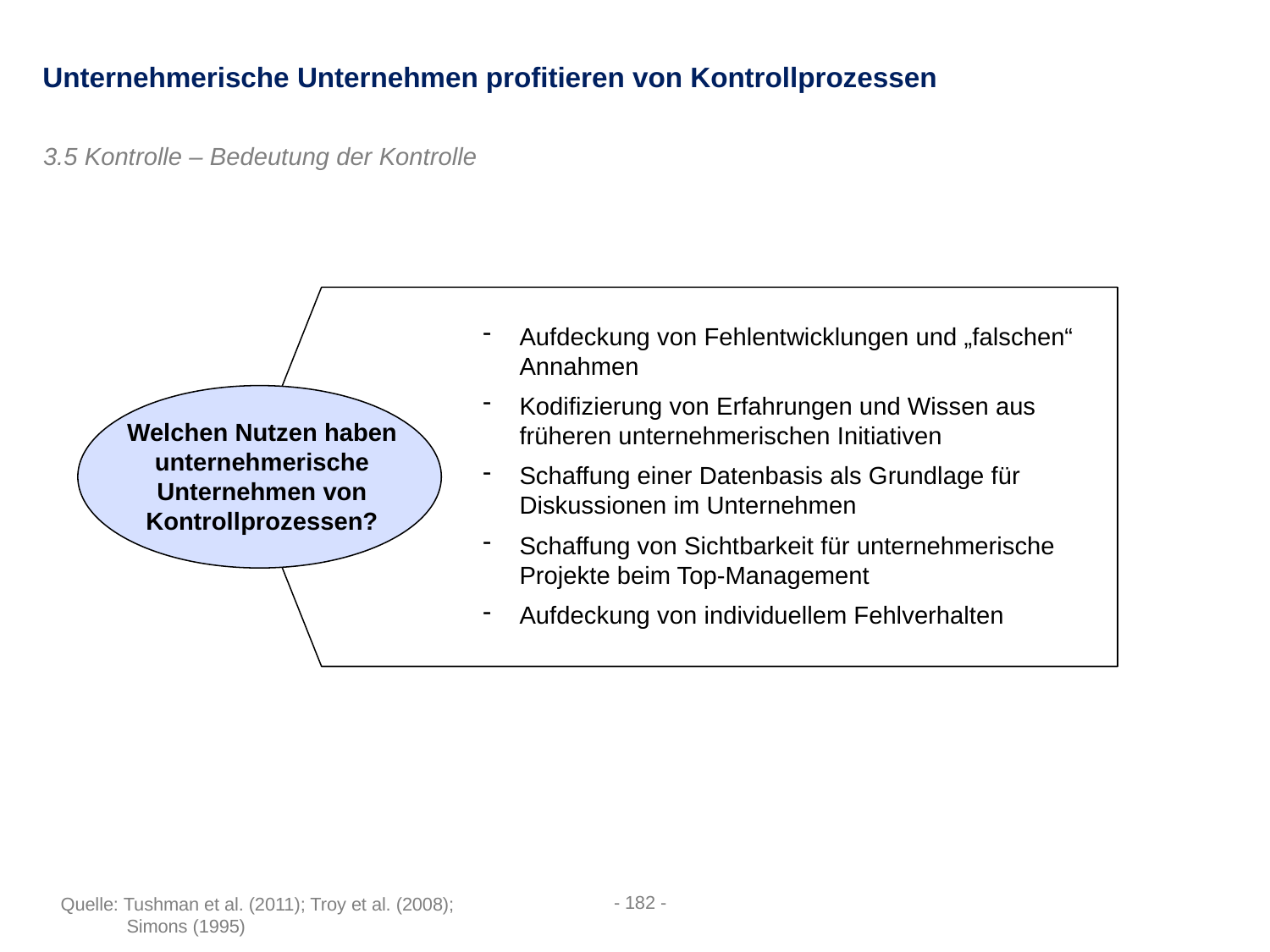

Unternehmerische Unternehmen profitieren von Kontrollprozessen
3.5 Kontrolle – Bedeutung der Kontrolle

Aufdeckung von Fehlentwicklungen und „falschen“ Annahmen
Kodifizierung von Erfahrungen und Wissen aus früheren unternehmerischen Initiativen
Schaffung einer Datenbasis als Grundlage für Diskussionen im Unternehmen
Schaffung von Sichtbarkeit für unternehmerische Projekte beim Top-Management
Aufdeckung von individuellem Fehlverhalten

Welchen Nutzen haben unternehmerische Unternehmen von Kontrollprozessen?
- 182 -
Quelle: Tushman et al. (2011); Troy et al. (2008);
             Simons (1995)